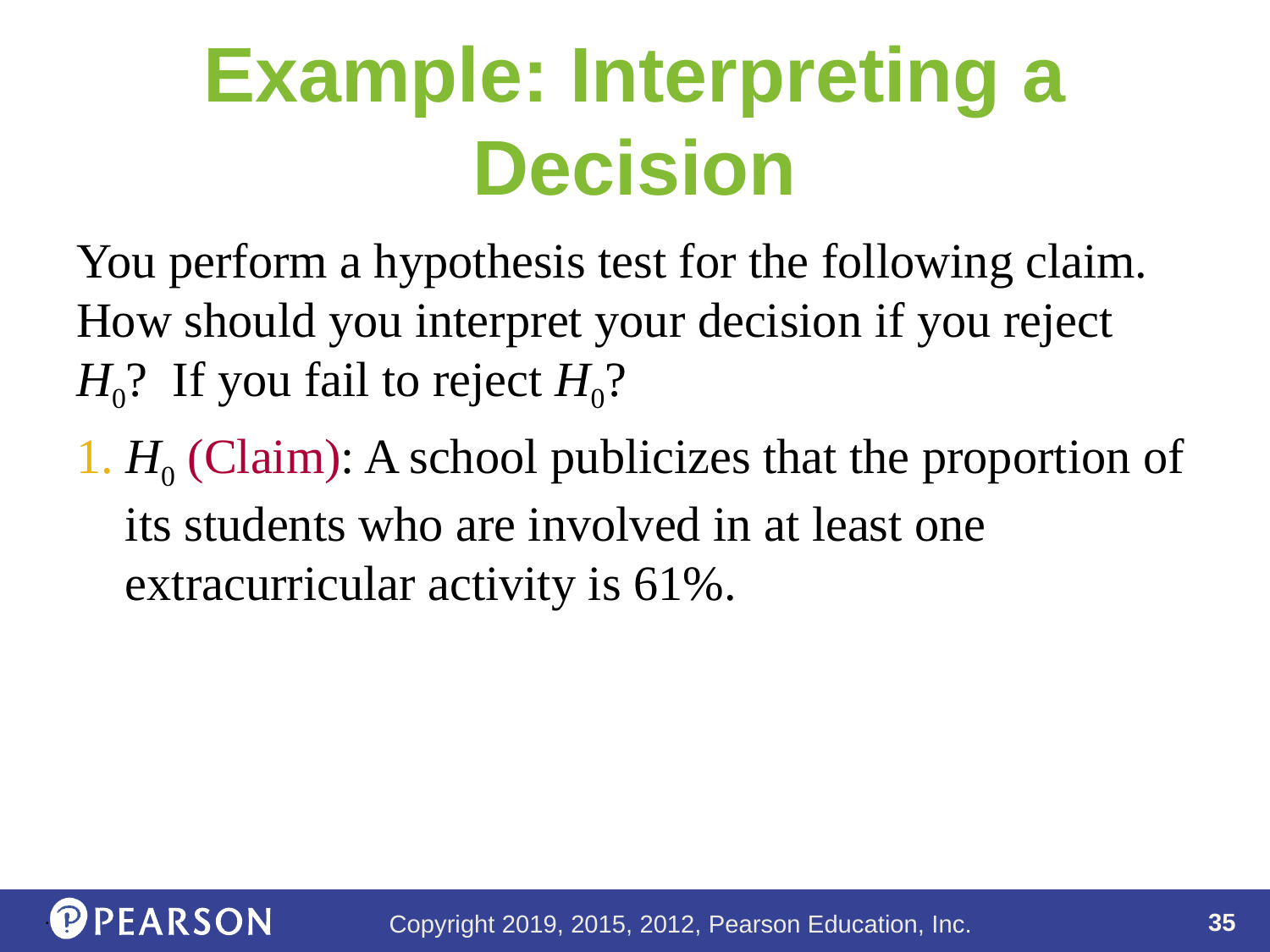

# Example: Interpreting a Decision
You perform a hypothesis test for the following claim.  How should you interpret your decision if you reject H0?  If you fail to reject H0?
 H0 (Claim): A school publicizes that the proportion of
    its students who are involved in at least one
    extracurricular activity is 61%.

.